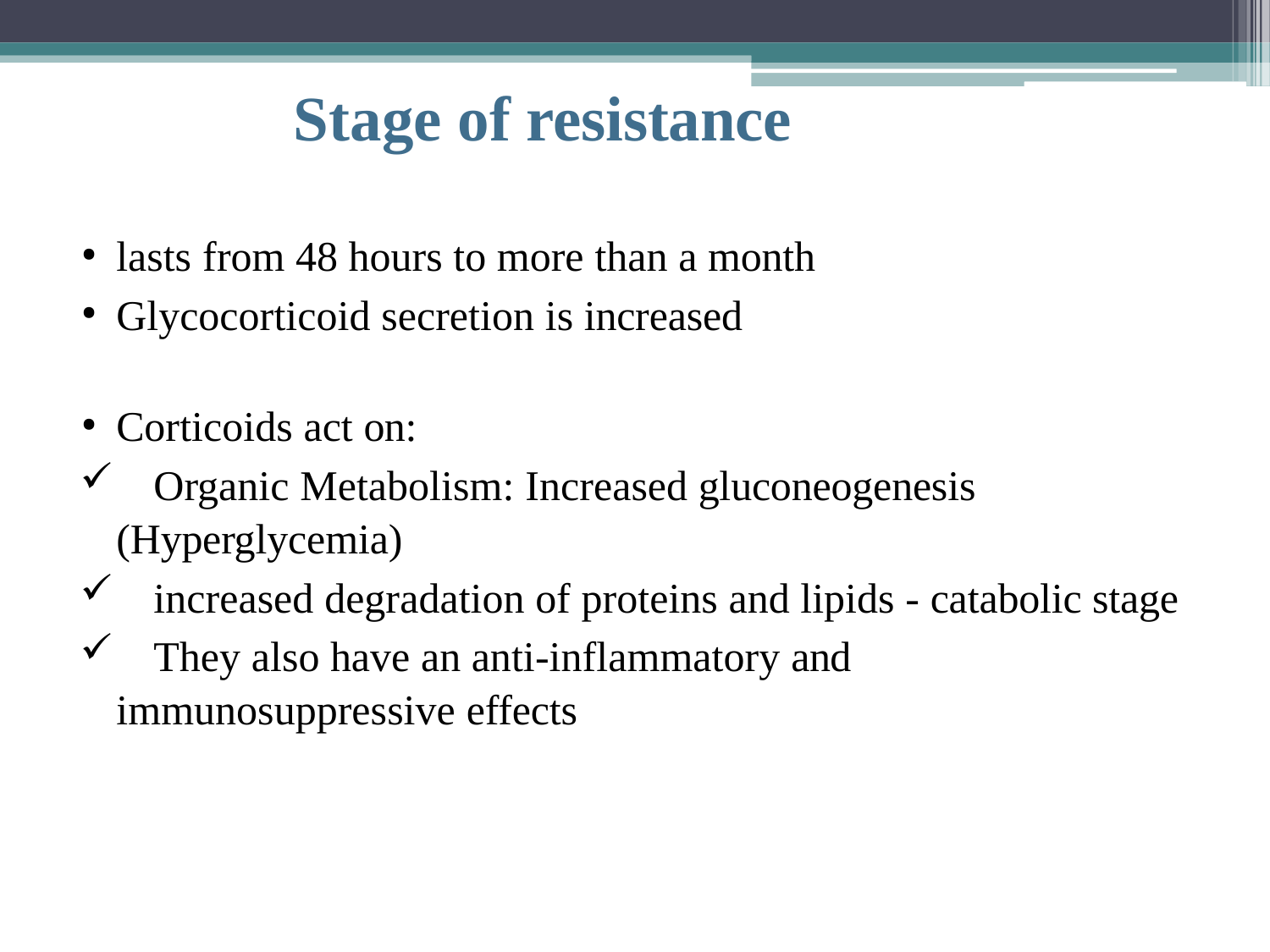

# Stage of resistance
lasts from 48 hours to more than a month
Glycocorticoid secretion is increased

Corticoids act on:
	Organic Metabolism: Increased gluconeogenesis (Hyperglycemia)
	increased degradation of proteins and lipids - catabolic stage
	They also have an anti-inflammatory and immunosuppressive effects